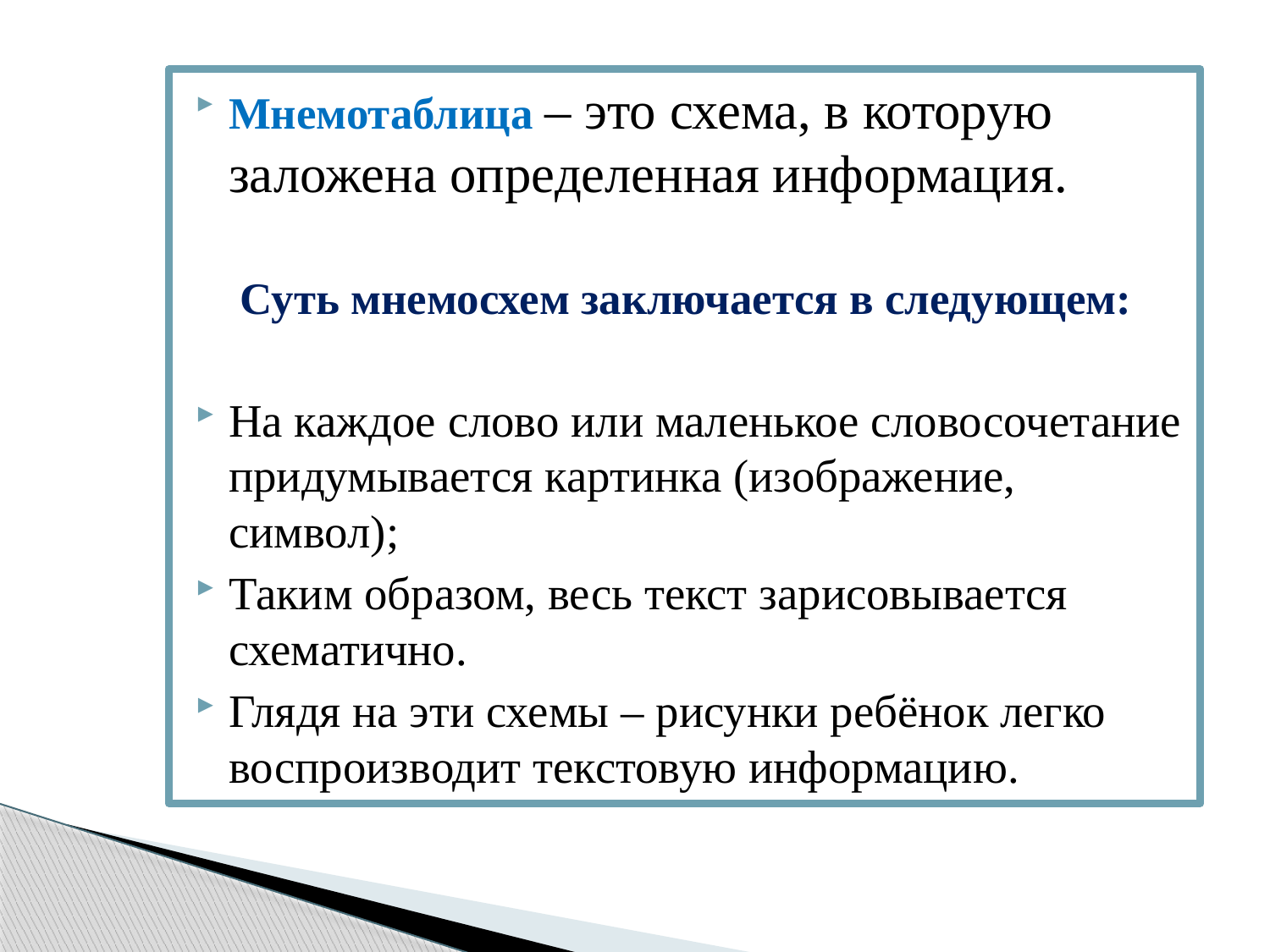

Мнемотаблица – это схема, в которую заложена определенная информация.

Суть мнемосхем заключается в следующем:

На каждое слово или маленькое словосочетание придумывается картинка (изображение, символ);
Таким образом, весь текст зарисовывается схематично.
Глядя на эти схемы – рисунки ребёнок легко воспроизводит текстовую информацию.